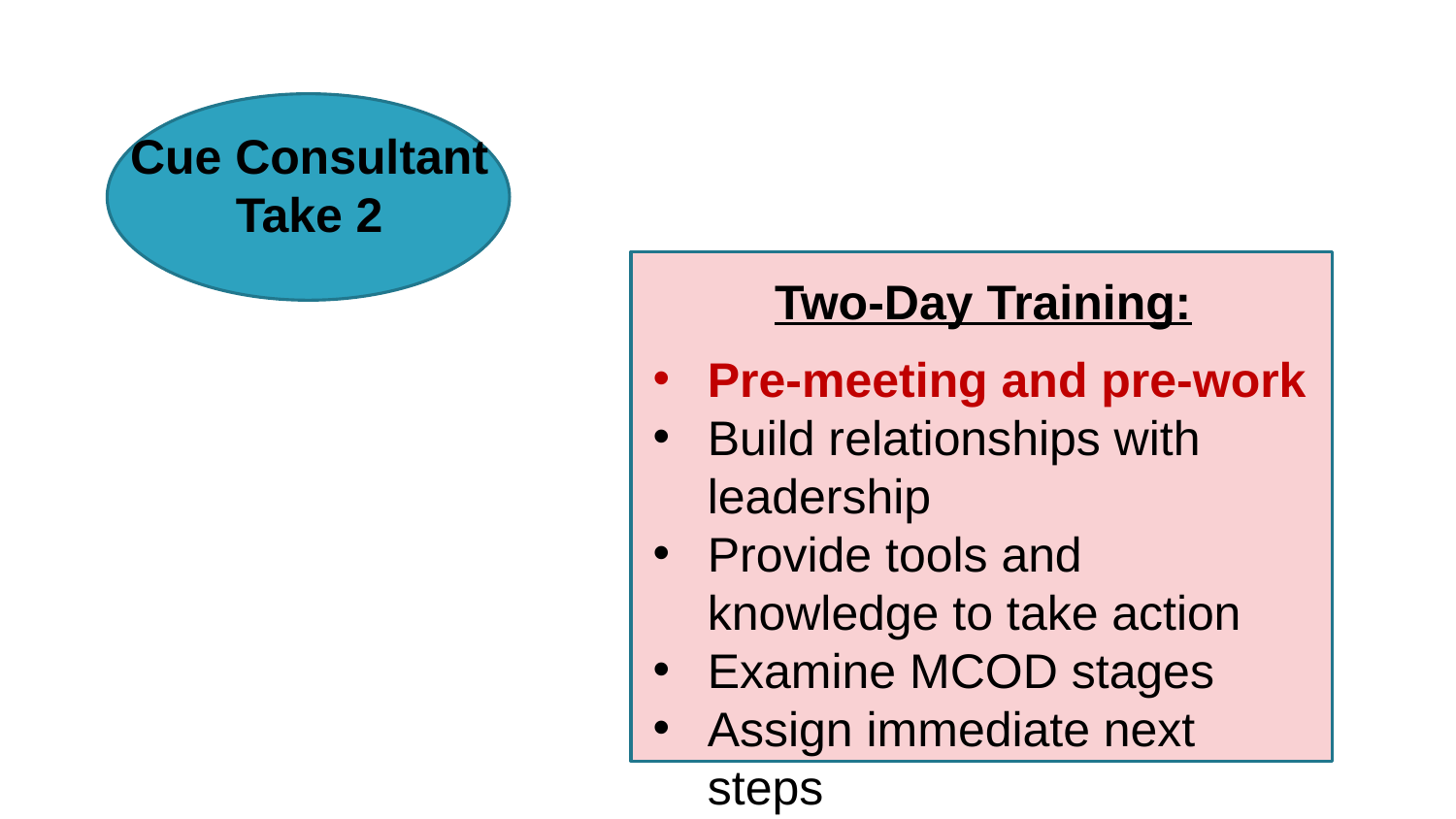

Cue Consultant Take 2

Two-Day Training:

Pre-meeting and pre-work
Build relationships with leadership
Provide tools and knowledge to take action
Examine MCOD stages
Assign immediate next steps